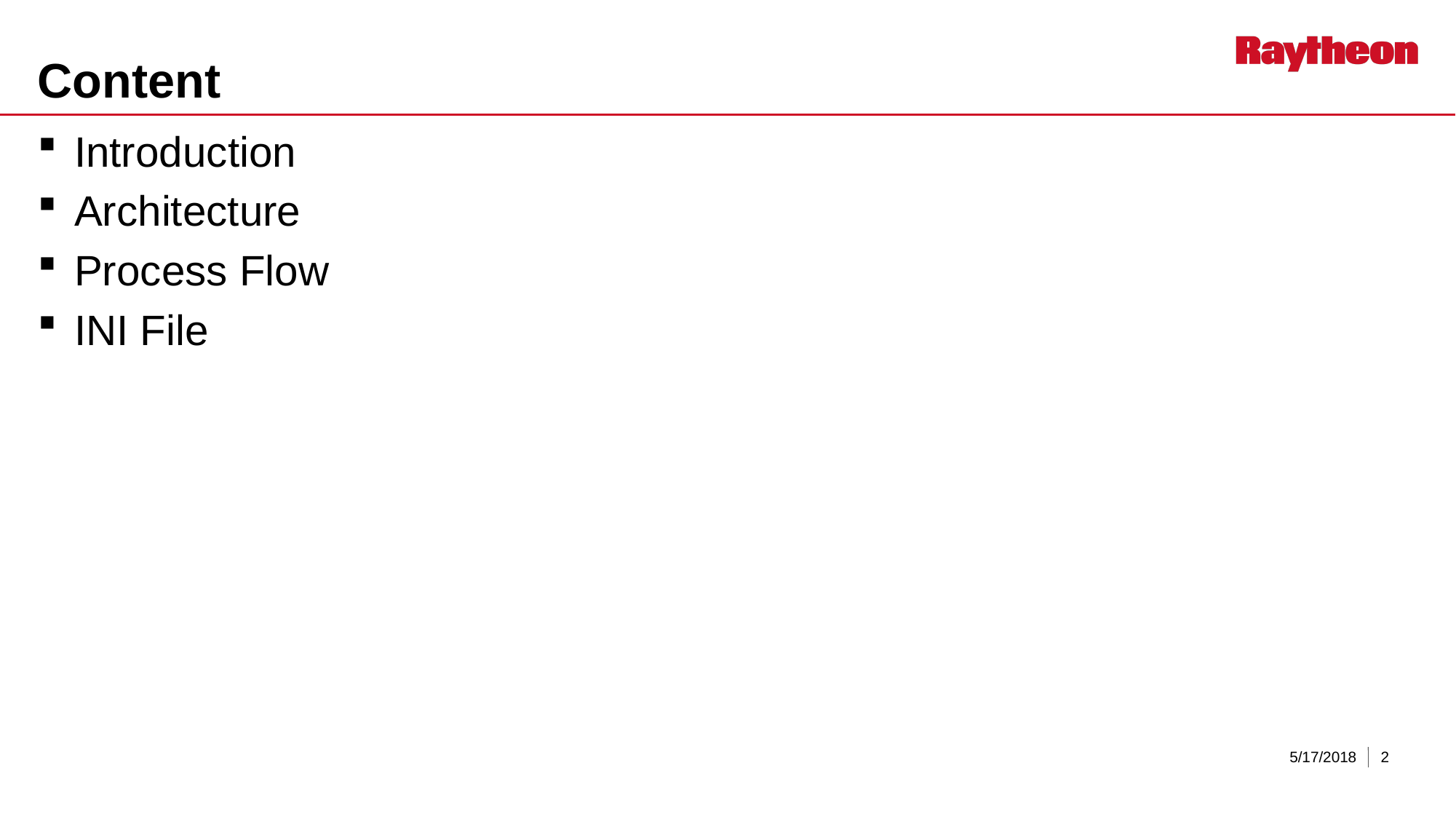

# Content
Introduction
Architecture
Process Flow
INI File
5/17/2018
2